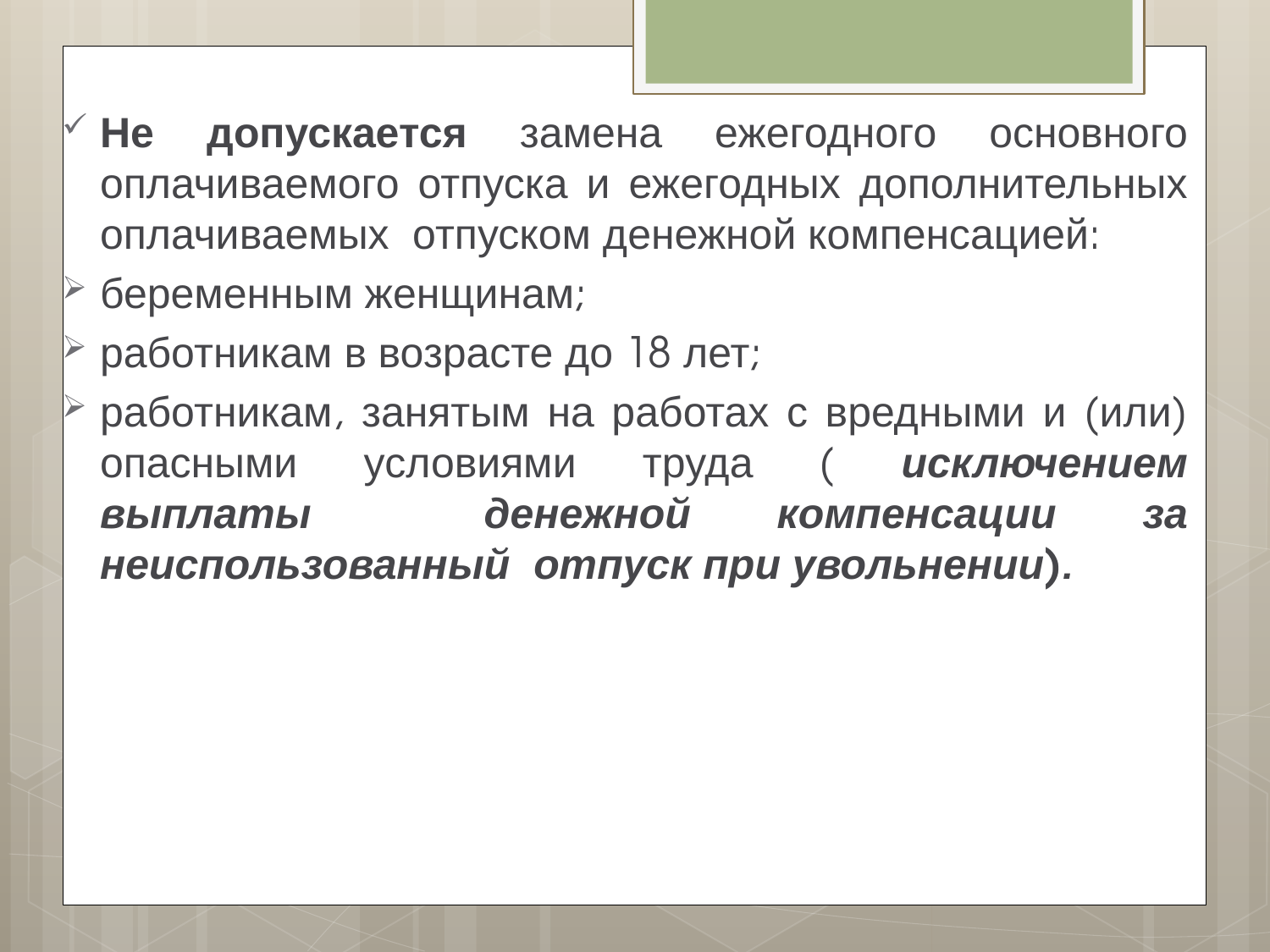

Не допускается замена ежегодного основного оплачиваемого отпуска и ежегодных дополнительных оплачиваемых  отпуском денежной компенсацией:
беременным женщинам;
работникам в возрасте до 18 лет;
работникам, занятым на работах с вредными и (или) опасными условиями труда ( исключением выплаты  денежной компенсации за неиспользованный  отпуск при увольнении).